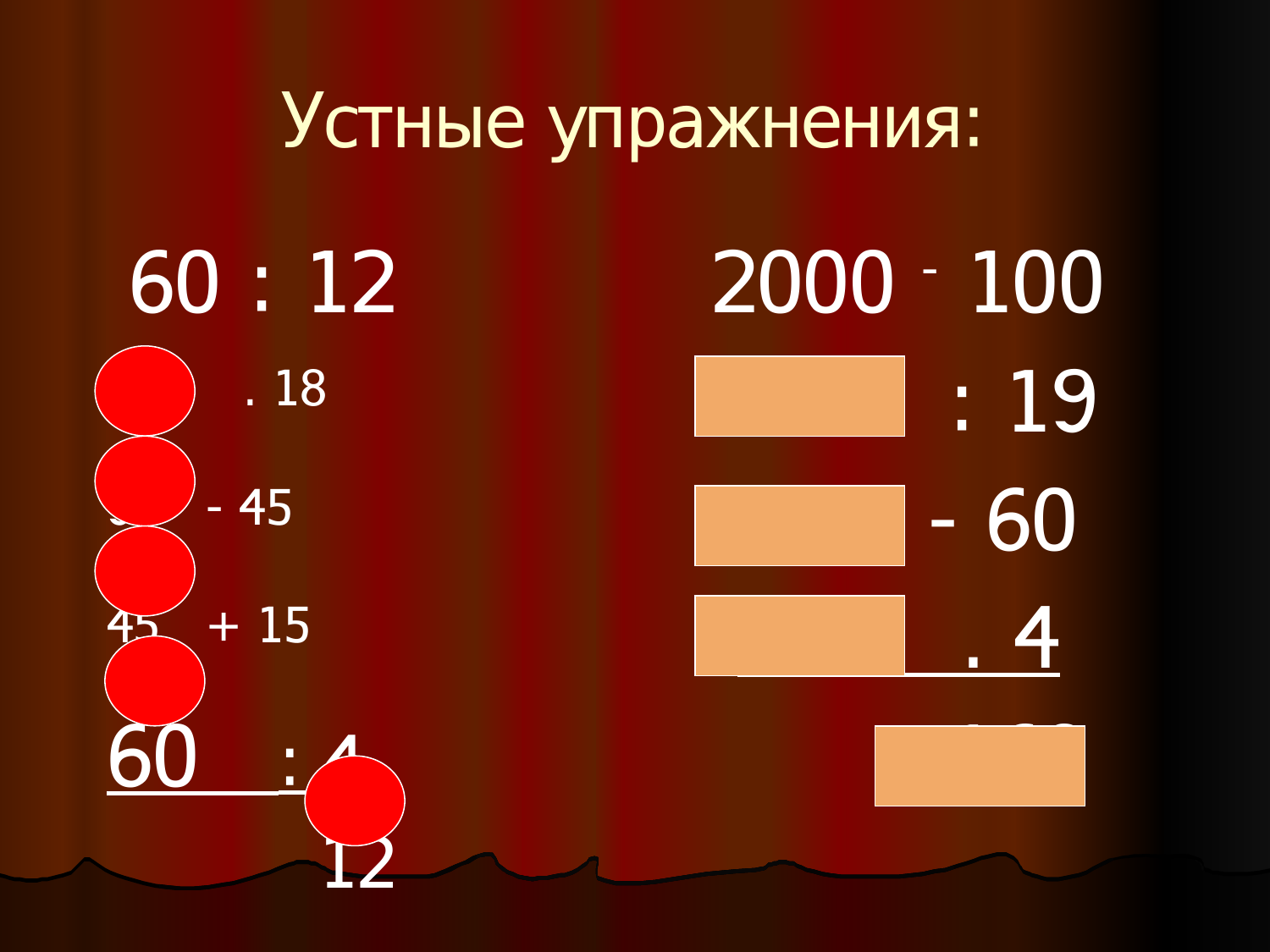

# Устные упражнения:
  60 : 12
  5   . 18
  90   - 45
  45   + 15
  60   : 4
           12
  2000 - 100
  1900  : 19
  100   - 60
   40     . 4
           160